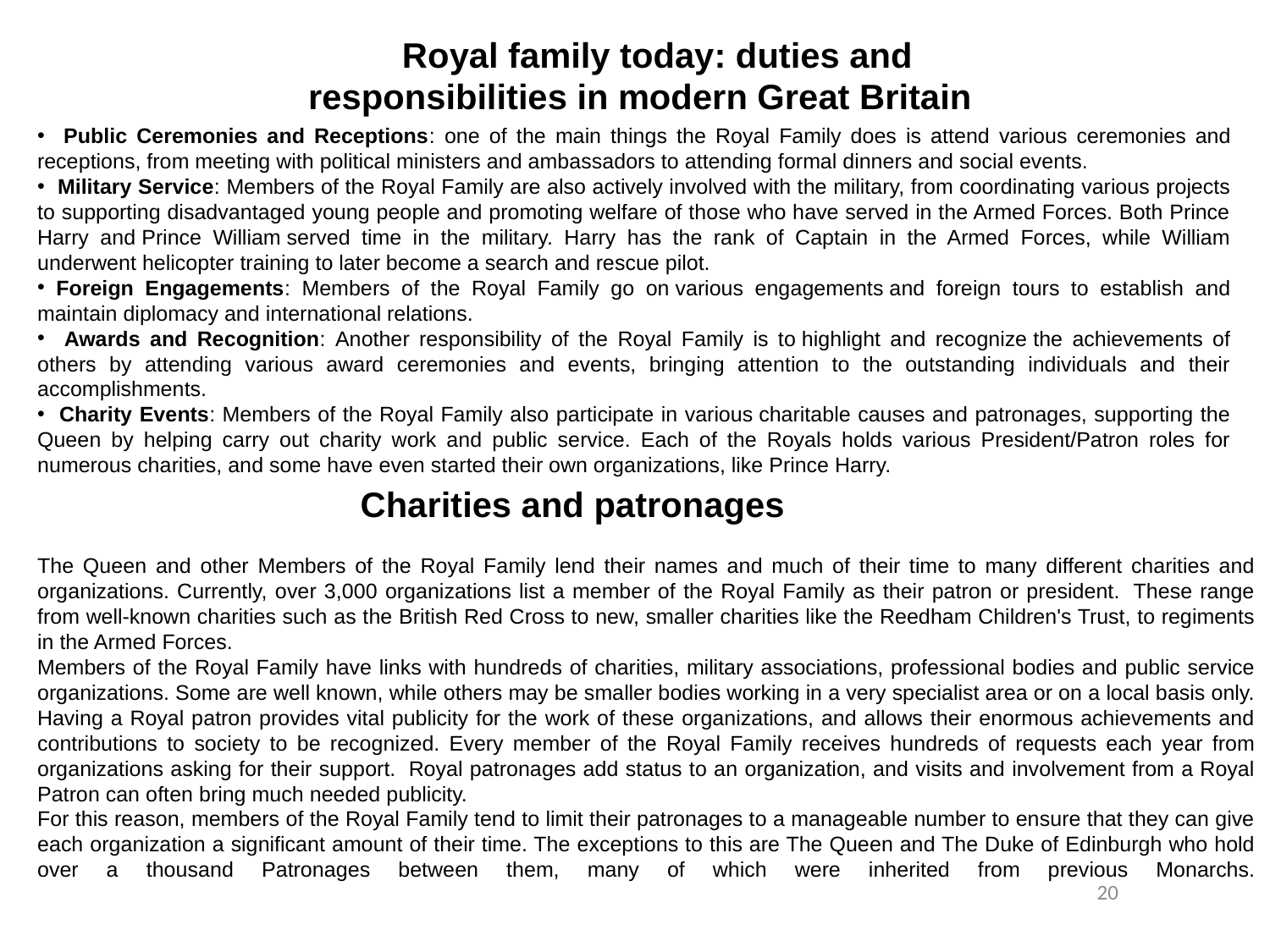

Royal family today: duties and responsibilities in modern Great Britain
  Public Ceremonies and Receptions: one of the main things the Royal Family does is attend various ceremonies and receptions, from meeting with political ministers and ambassadors to attending formal dinners and social events.
  Military Service: Members of the Royal Family are also actively involved with the military, from coordinating various projects to supporting disadvantaged young people and promoting welfare of those who have served in the Armed Forces. Both Prince Harry and Prince William served time in the military. Harry has the rank of Captain in the Armed Forces, while William underwent helicopter training to later become a search and rescue pilot.
 Foreign Engagements: Members of the Royal Family go on various engagements and foreign tours to establish and maintain diplomacy and international relations.
  Awards and Recognition: Another responsibility of the Royal Family is to highlight and recognize the achievements of others by attending various award ceremonies and events, bringing attention to the outstanding individuals and their accomplishments.
  Charity Events: Members of the Royal Family also participate in various charitable causes and patronages, supporting the Queen by helping carry out charity work and public service. Each of the Royals holds various President/Patron roles for numerous charities, and some have even started their own organizations, like Prince Harry.

Charities and patronages
The Queen and other Members of the Royal Family lend their names and much of their time to many different charities and organizations. Currently, over 3,000 organizations list a member of the Royal Family as their patron or president.  These range from well-known charities such as the British Red Cross to new, smaller charities like the Reedham Children's Trust, to regiments in the Armed Forces.
Members of the Royal Family have links with hundreds of charities, military associations, professional bodies and public service organizations. Some are well known, while others may be smaller bodies working in a very specialist area or on a local basis only. Having a Royal patron provides vital publicity for the work of these organizations, and allows their enormous achievements and contributions to society to be recognized. Every member of the Royal Family receives hundreds of requests each year from organizations asking for their support.  Royal patronages add status to an organization, and visits and involvement from a Royal Patron can often bring much needed publicity.
For this reason, members of the Royal Family tend to limit their patronages to a manageable number to ensure that they can give each organization a significant amount of their time. The exceptions to this are The Queen and The Duke of Edinburgh who hold over a thousand Patronages between them, many of which were inherited from previous Monarchs.

20